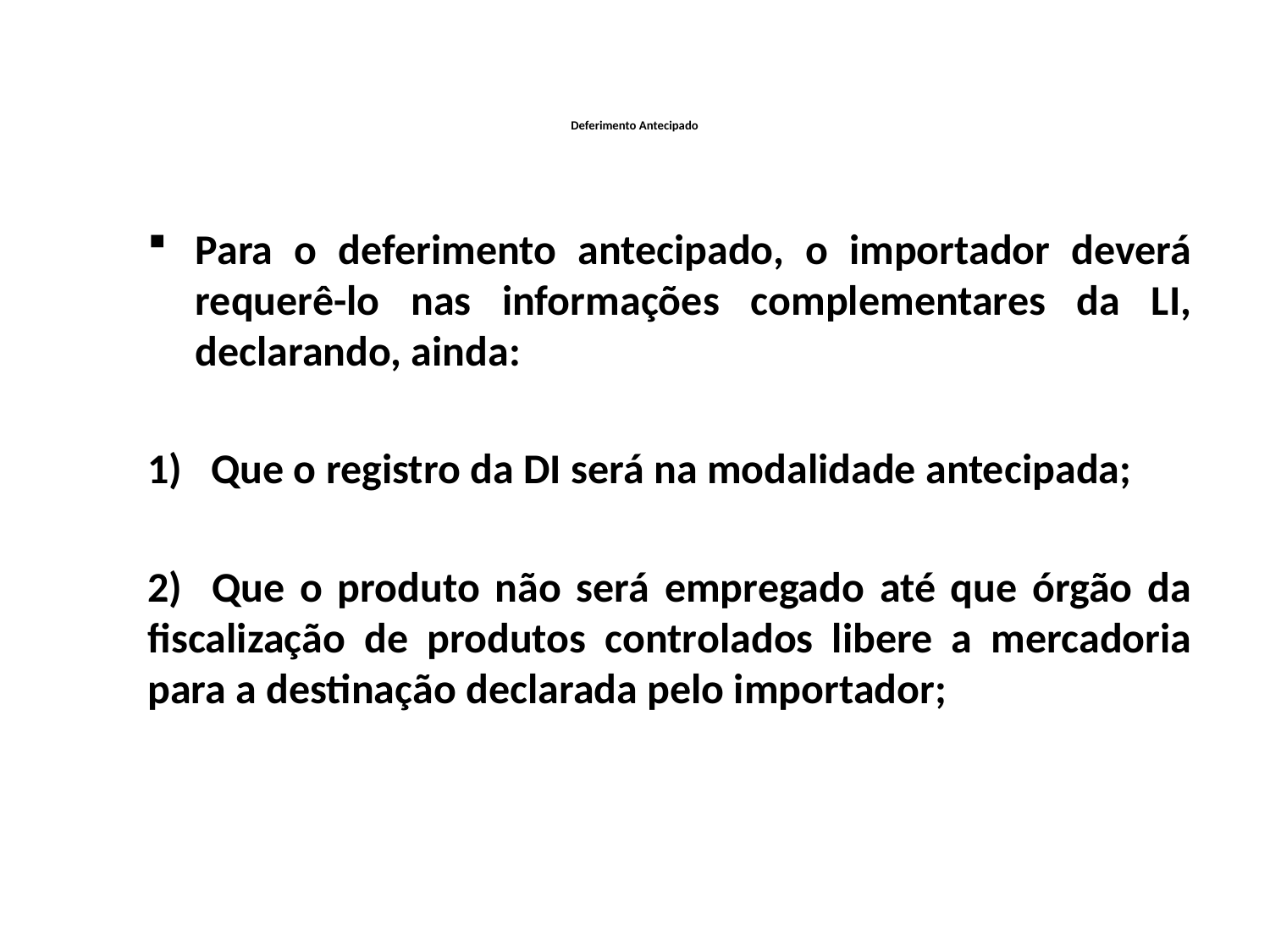

# Deferimento Antecipado

Para o deferimento antecipado, o importador deverá requerê-lo nas informações complementares da LI, declarando, ainda:

Que o registro da DI será na modalidade antecipada;

2)  Que o produto não será empregado até que órgão da fiscalização de produtos controlados libere a mercadoria para a destinação declarada pelo importador;